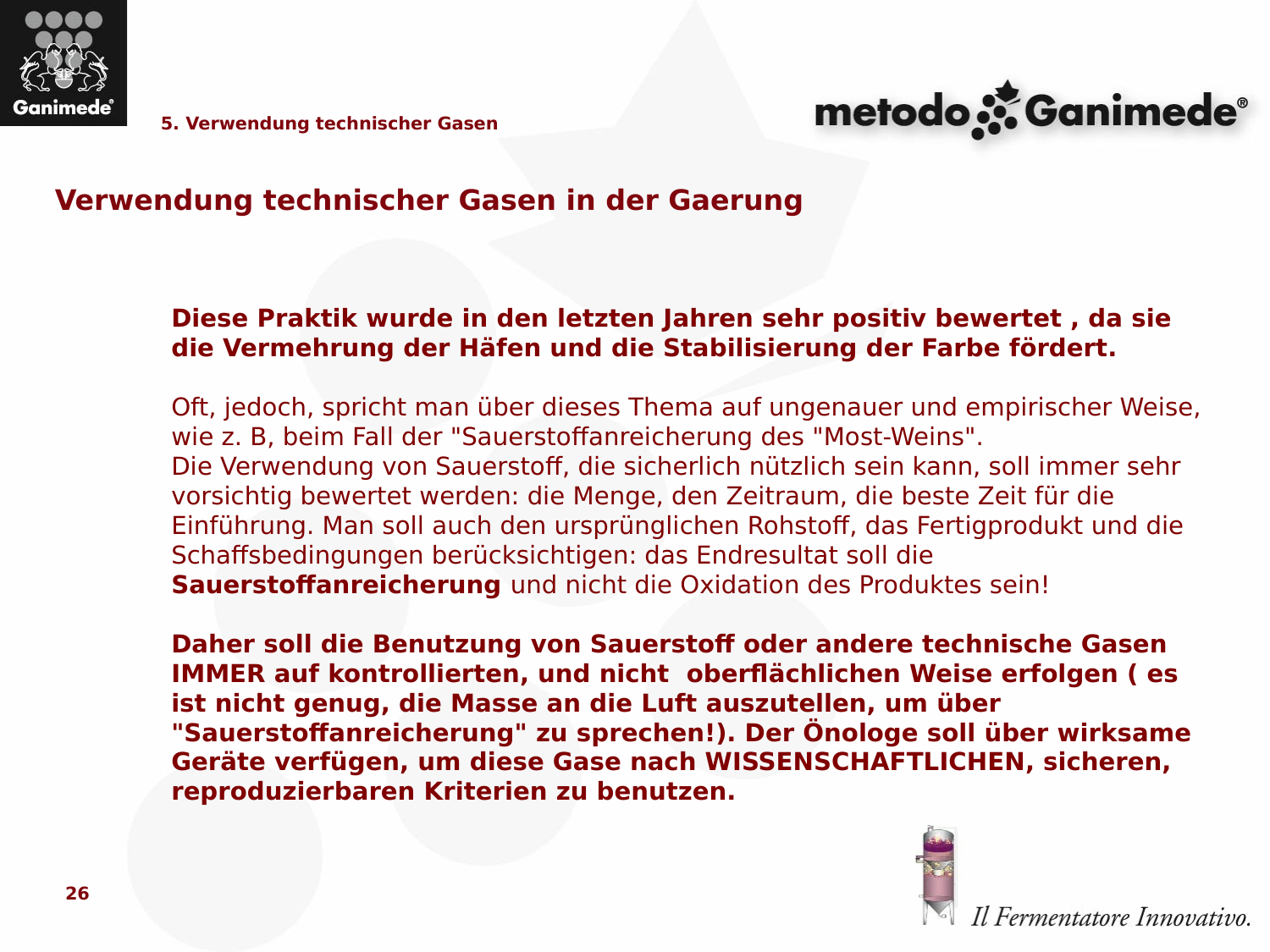

5. Verwendung technischer Gasen
Verwendung technischer Gasen in der Gaerung
Diese Praktik wurde in den letzten Jahren sehr positiv bewertet , da sie die Vermehrung der Häfen und die Stabilisierung der Farbe fördert.

Oft, jedoch, spricht man über dieses Thema auf ungenauer und empirischer Weise, wie z. B, beim Fall der "Sauerstoffanreicherung des "Most-Weins".
Die Verwendung von Sauerstoff, die sicherlich nützlich sein kann, soll immer sehr vorsichtig bewertet werden: die Menge, den Zeitraum, die beste Zeit für die Einführung. Man soll auch den ursprünglichen Rohstoff, das Fertigprodukt und die Schaffsbedingungen berücksichtigen: das Endresultat soll die Sauerstoffanreicherung und nicht die Oxidation des Produktes sein!

Daher soll die Benutzung von Sauerstoff oder andere technische Gasen IMMER auf kontrollierten, und nicht  oberflächlichen Weise erfolgen ( es ist nicht genug, die Masse an die Luft auszutellen, um über "Sauerstoffanreicherung" zu sprechen!). Der Önologe soll über wirksame Geräte verfügen, um diese Gase nach WISSENSCHAFTLICHEN, sicheren, reproduzierbaren Kriterien zu benutzen.
26